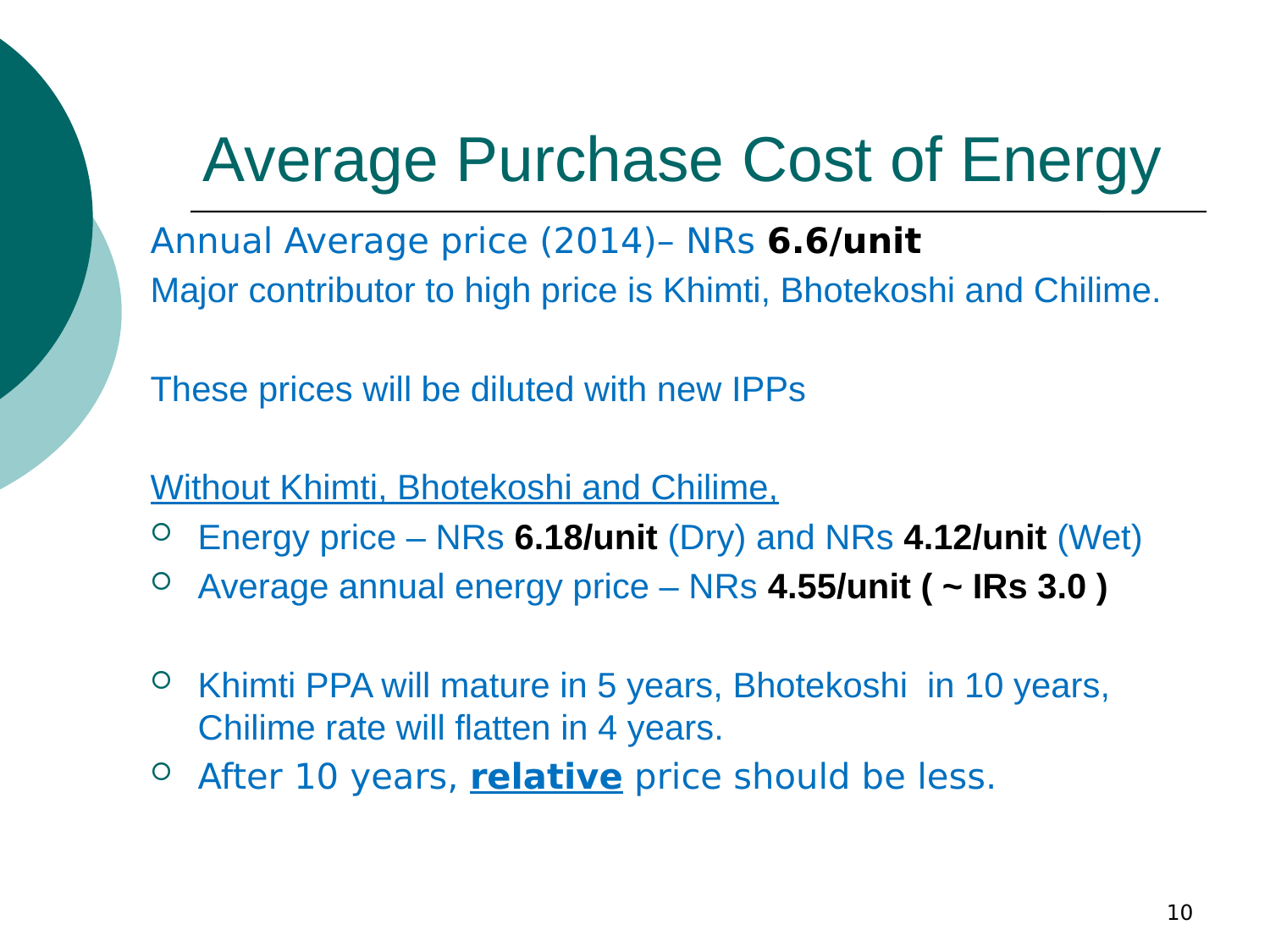

# Average Purchase Cost of Energy
Annual Average price (2014)– NRs 6.6/unit
Major contributor to high price is Khimti, Bhotekoshi and Chilime.

These prices will be diluted with new IPPs

Without Khimti, Bhotekoshi and Chilime,
Energy price – NRs 6.18/unit (Dry) and NRs 4.12/unit (Wet)
Average annual energy price – NRs 4.55/unit ( ~ IRs 3.0 )

Khimti PPA will mature in 5 years, Bhotekoshi  in 10 years, Chilime rate will flatten in 4 years.
After 10 years, relative price should be less.

10